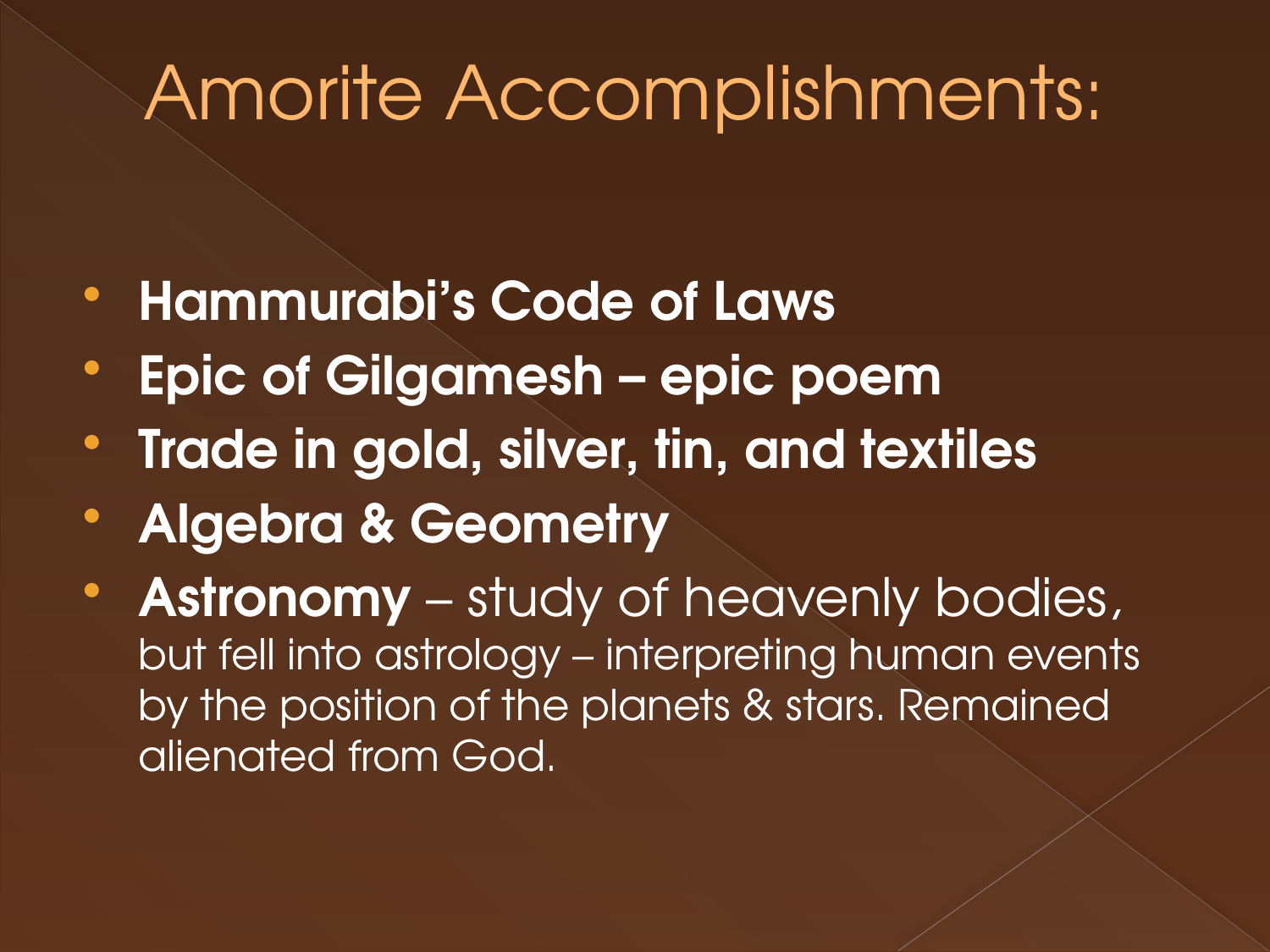

# Amorite Accomplishments:
Hammurabi’s Code of Laws
Epic of Gilgamesh – epic poem
Trade in gold, silver, tin, and textiles
Algebra & Geometry
Astronomy – study of heavenly bodies, but fell into astrology – interpreting human events by the position of the planets & stars. Remained alienated from God.